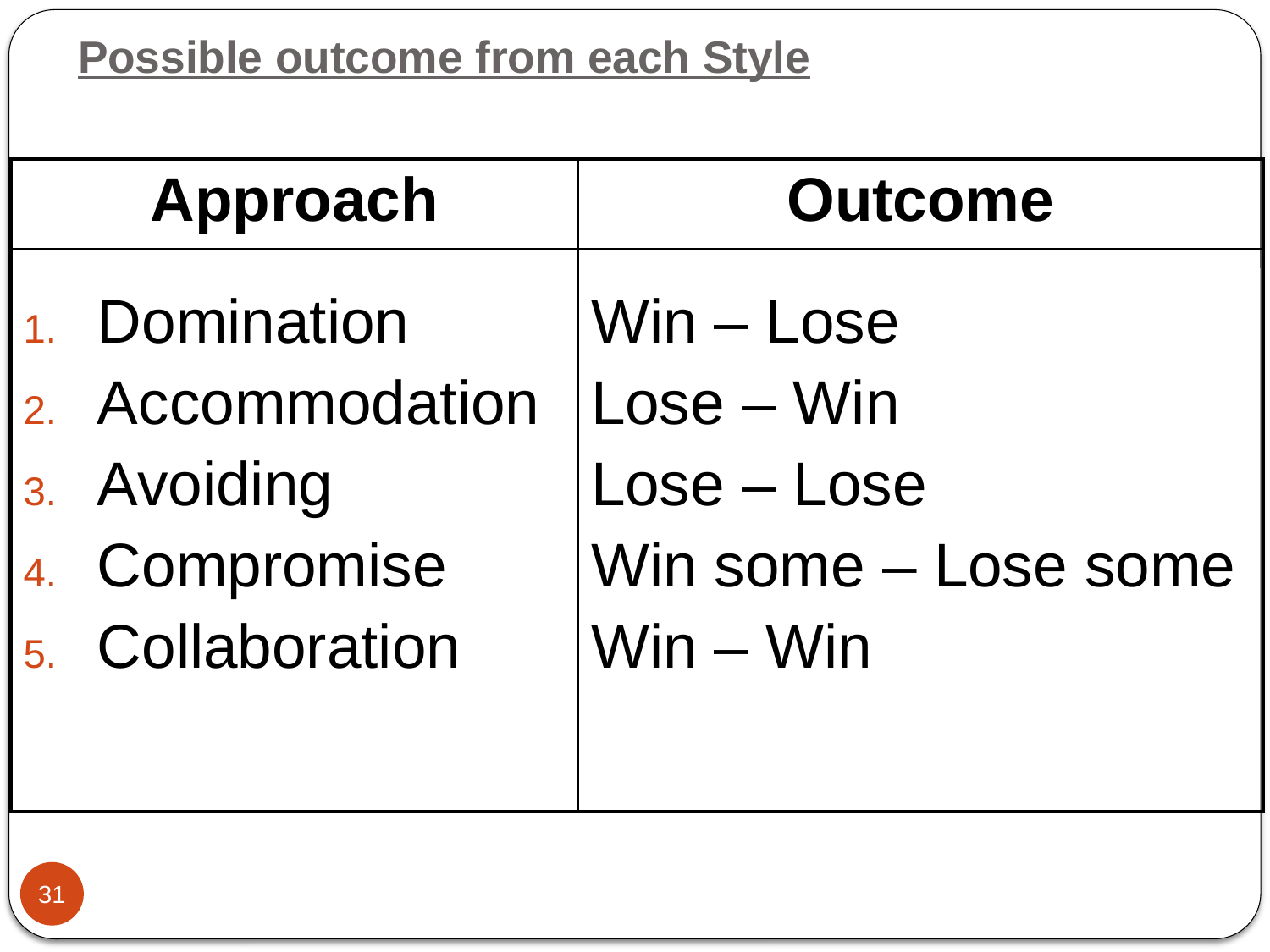

# Possible outcome from each Style
| Approach | Outcome |
| --- | --- |
| Domination Accommodation Avoiding Compromise Collaboration | Win – Lose Lose – Win Lose – Lose Win some – Lose some Win – Win |
31